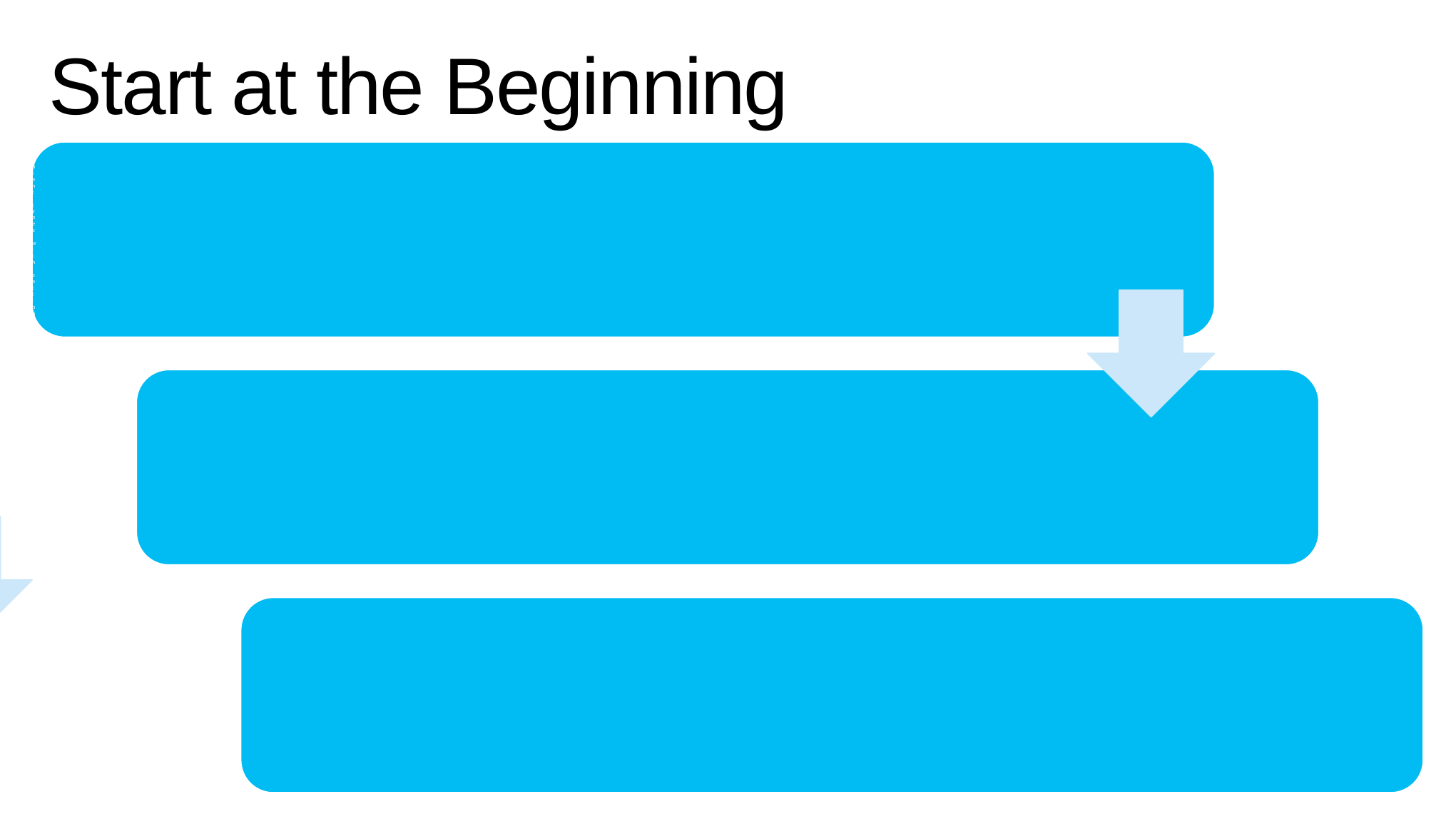

# Start at the Beginning
Content types with settings that will need to be shared with other content types
Parents come first!